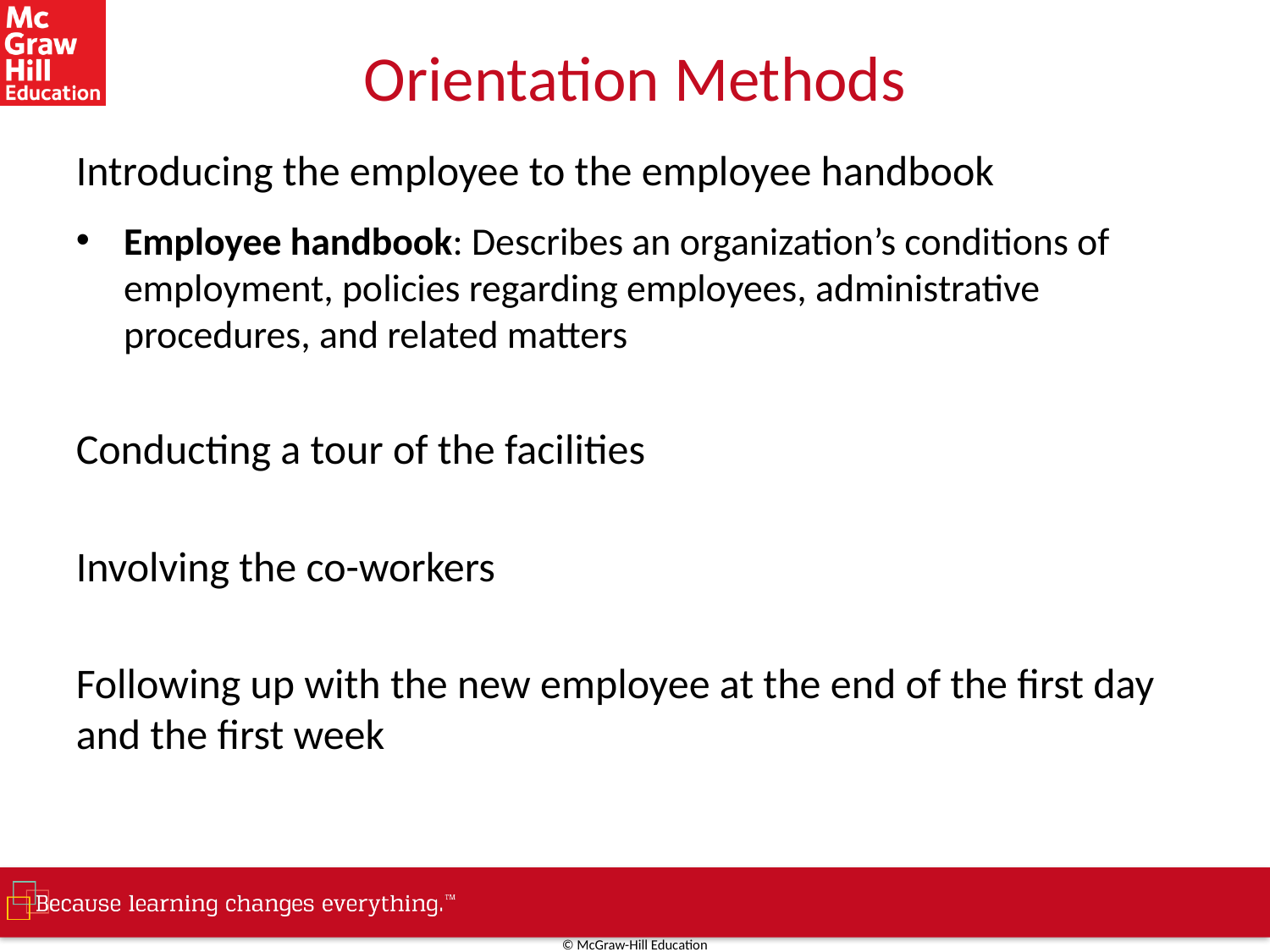

# Orientation Methods
Introducing the employee to the employee handbook
Employee handbook: Describes an organization’s conditions of employment, policies regarding employees, administrative procedures, and related matters

Conducting a tour of the facilities

Involving the co-workers

Following up with the new employee at the end of the first day and the first week